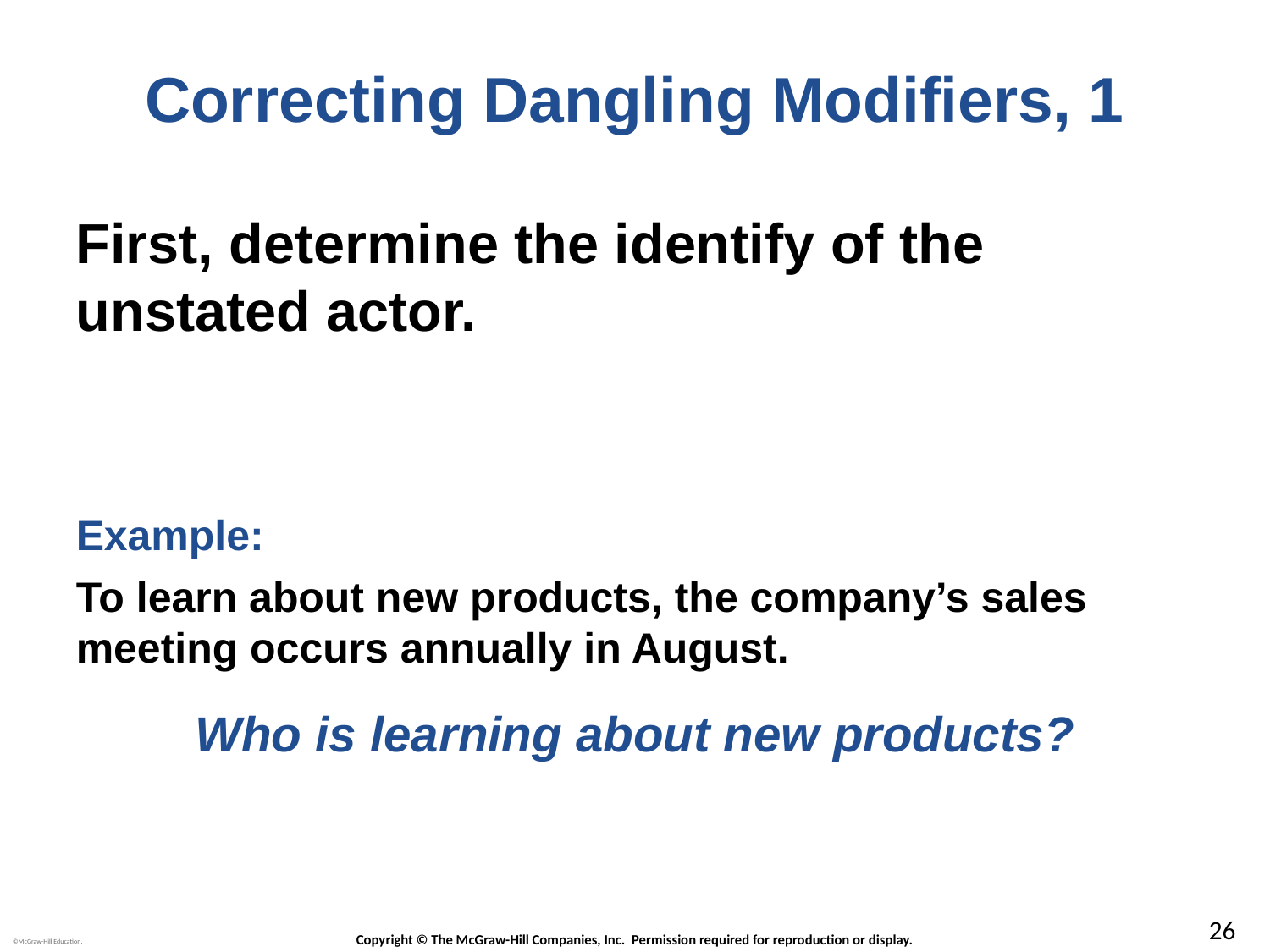

# Correcting Dangling Modifiers, 1
First, determine the identify of the unstated actor.
Example:
To learn about new products, the company’s sales meeting occurs annually in August.
Who is learning about new products?